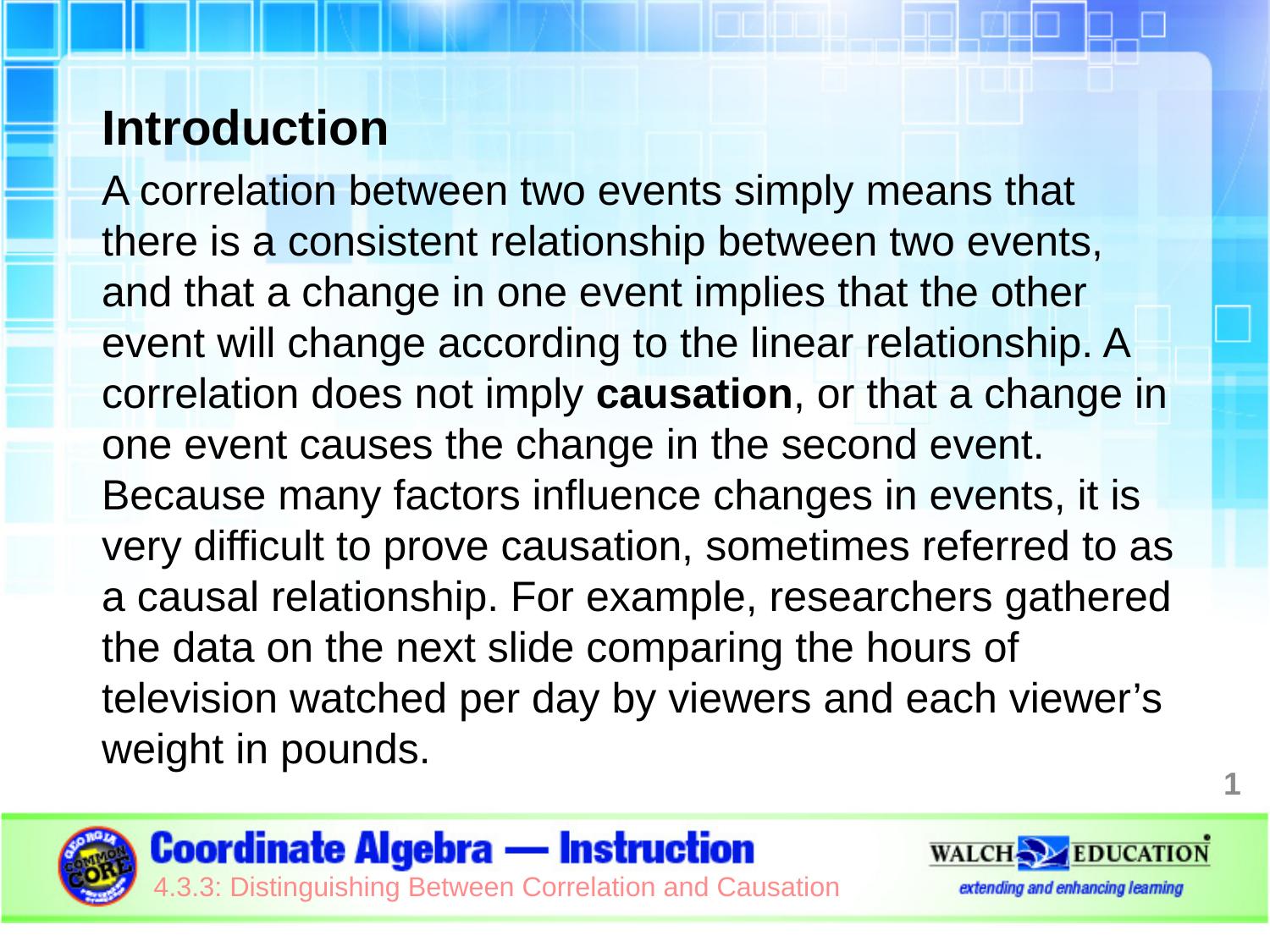

Introduction
A correlation between two events simply means that there is a consistent relationship between two events, and that a change in one event implies that the other event will change according to the linear relationship. A correlation does not imply causation, or that a change in one event causes the change in the second event. Because many factors influence changes in events, it is very difficult to prove causation, sometimes referred to as a causal relationship. For example, researchers gathered the data on the next slide comparing the hours of television watched per day by viewers and each viewer’s weight in pounds.
1
4.3.3: Distinguishing Between Correlation and Causation